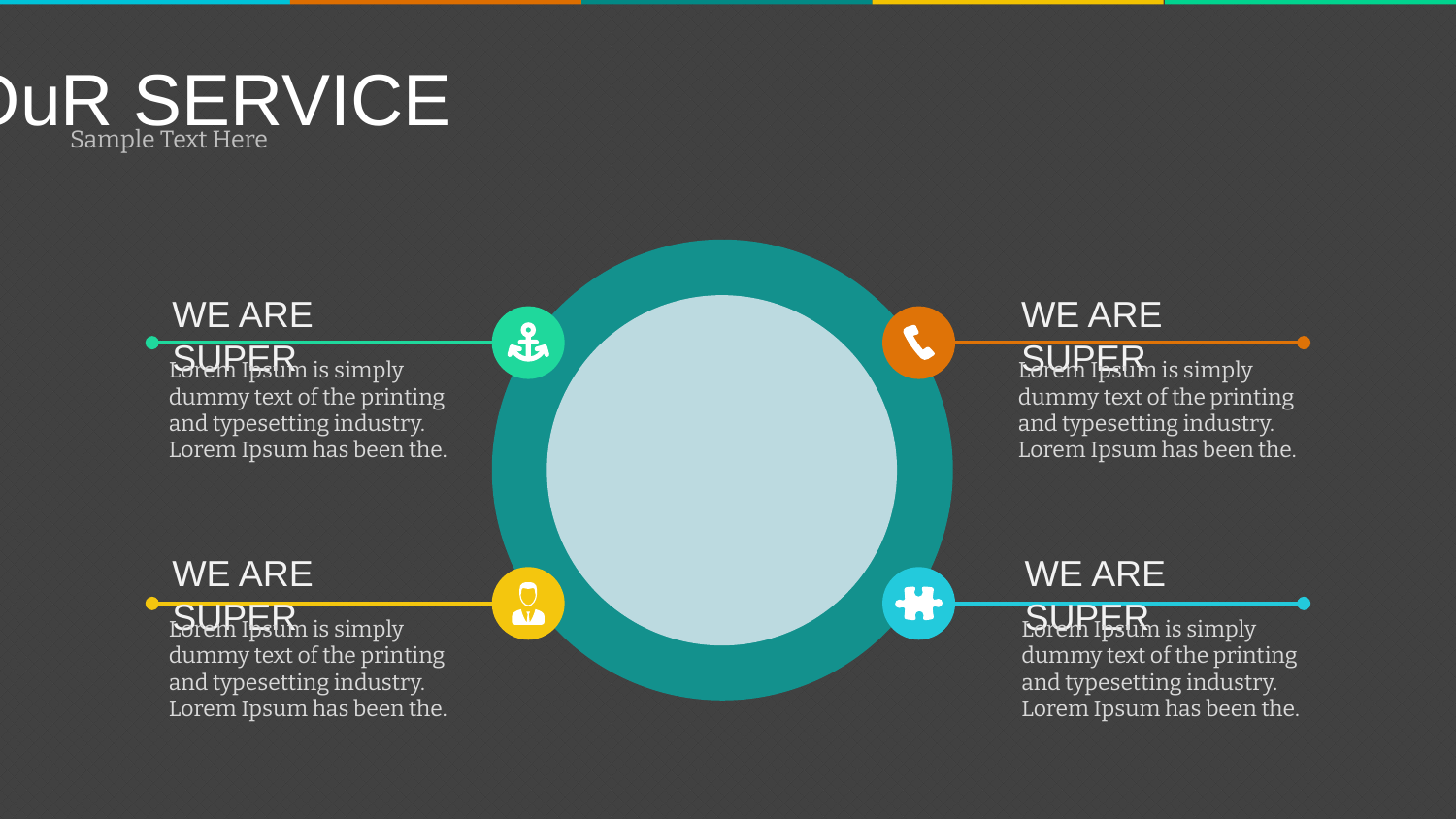

OuR SERVICE
Sample Text Here

WE ARE SUPER
WE ARE SUPER

Lorem Ipsum is simply dummy text of the printing and typesetting industry. Lorem Ipsum has been the.
Lorem Ipsum is simply dummy text of the printing and typesetting industry. Lorem Ipsum has been the.
WE ARE SUPER
WE ARE SUPER

Lorem Ipsum is simply dummy text of the printing and typesetting industry. Lorem Ipsum has been the.
Lorem Ipsum is simply dummy text of the printing and typesetting industry. Lorem Ipsum has been the.